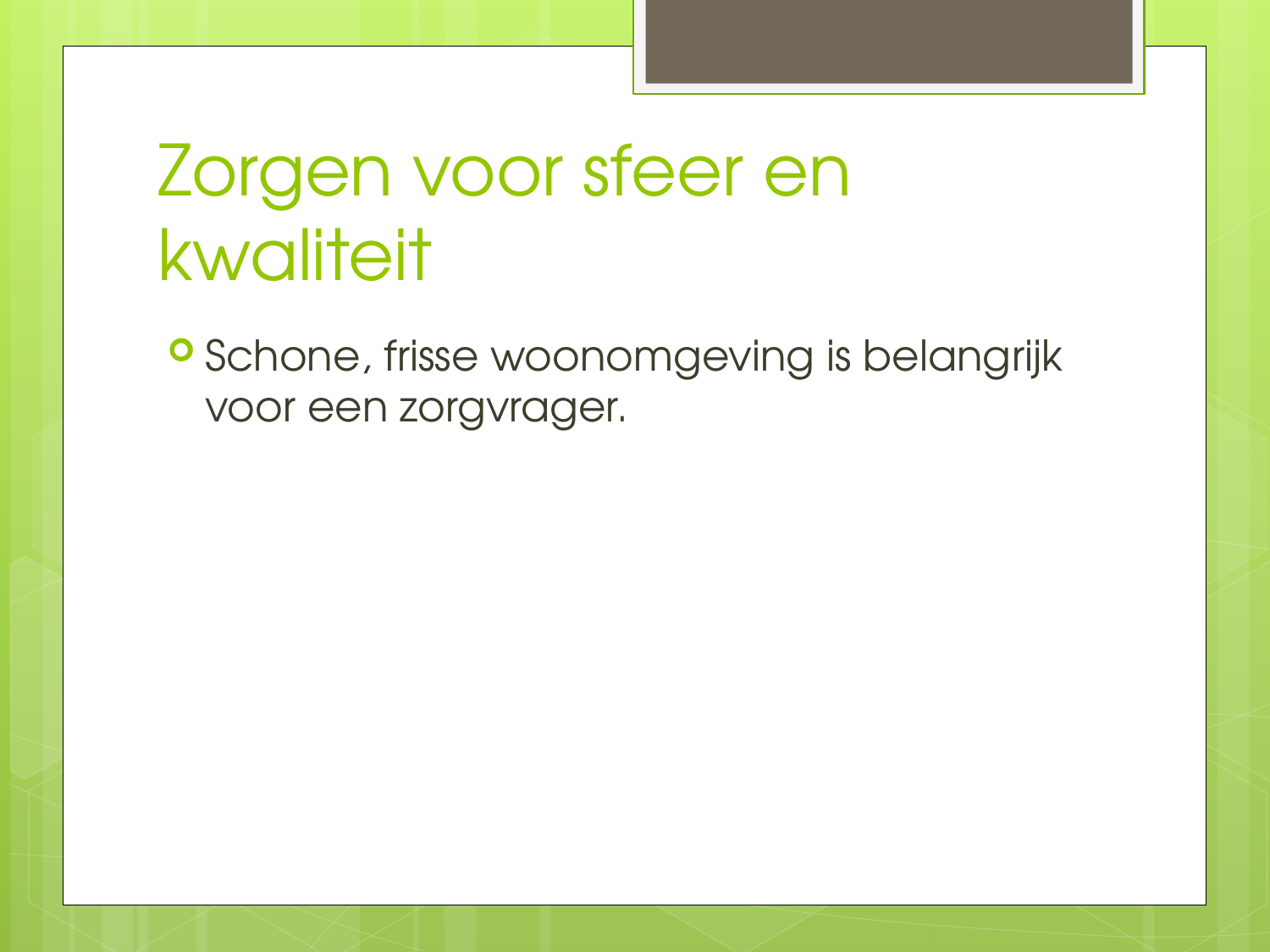

# Zorgen voor sfeer en kwaliteit
Schone, frisse woonomgeving is belangrijk voor een zorgvrager.